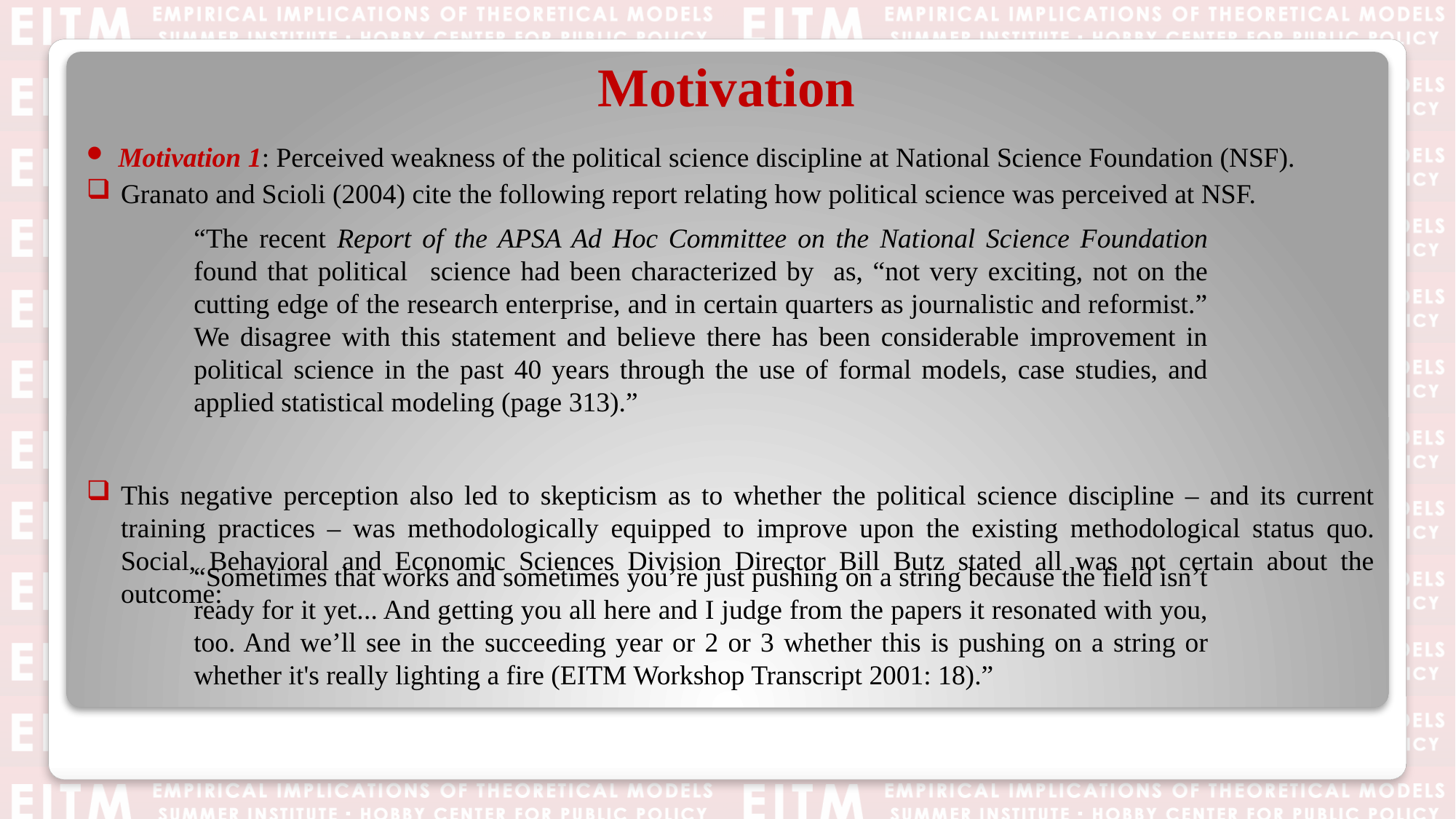

# Motivation
Motivation 1: Perceived weakness of the political science discipline at National Science Foundation (NSF).
Granato and Scioli (2004) cite the following report relating how political science was perceived at NSF.

This negative perception also led to skepticism as to whether the political science discipline – and its current training practices – was methodologically equipped to improve upon the existing methodological status quo. Social, Behavioral and Economic Sciences Division Director Bill Butz stated all was not certain about the outcome:

“The recent Report of the APSA Ad Hoc Committee on the National Science Foundation found that political 	 science had been characterized by  as, “not very exciting, not on the cutting edge of the research enterprise, and in certain quarters as journalistic and reformist.” We disagree with this statement and believe there has been considerable improvement in political science in the past 40 years through the use of formal models, case studies, and applied statistical modeling (page 313).”
“Sometimes that works and sometimes you’re just pushing on a string because the field isn’t ready for it yet... And getting you all here and I judge from the papers it resonated with you, too. And we’ll see in the succeeding year or 2 or 3 whether this is pushing on a string or whether it's really lighting a fire (EITM Workshop Transcript 2001: 18).”